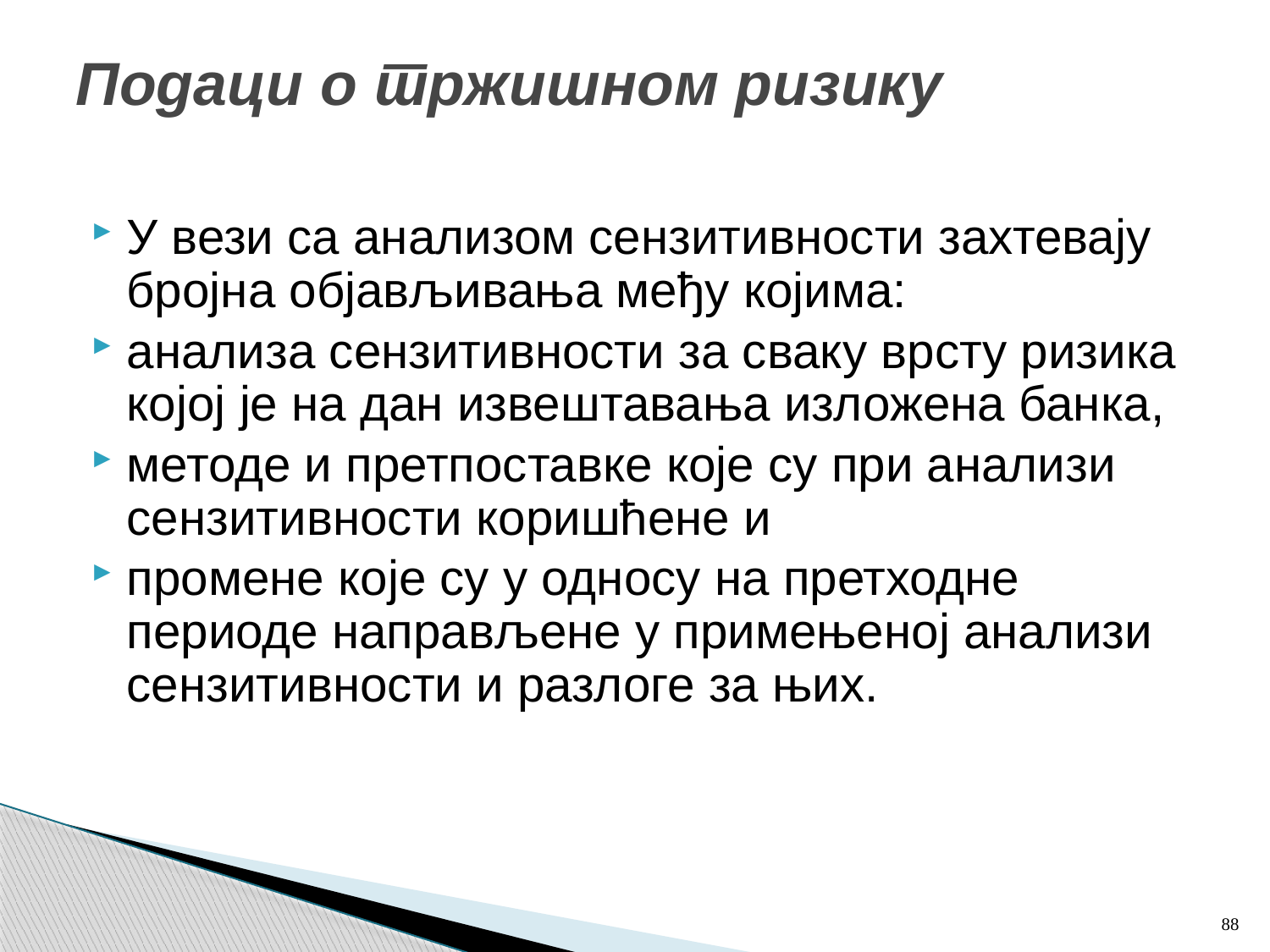

# Подаци о тржишном ризику
У вези са анализом сензитивности захтевају бројна објављивања међу којима:
анализа сензитивности за сваку врсту ризика којој је на дан извештавања изложена банка,
методе и претпоставке које су при анализи сензитивности коришћене и
промене које су у односу на претходне периоде направљене у примењеној анализи сензитивности и разлоге за њих.
88